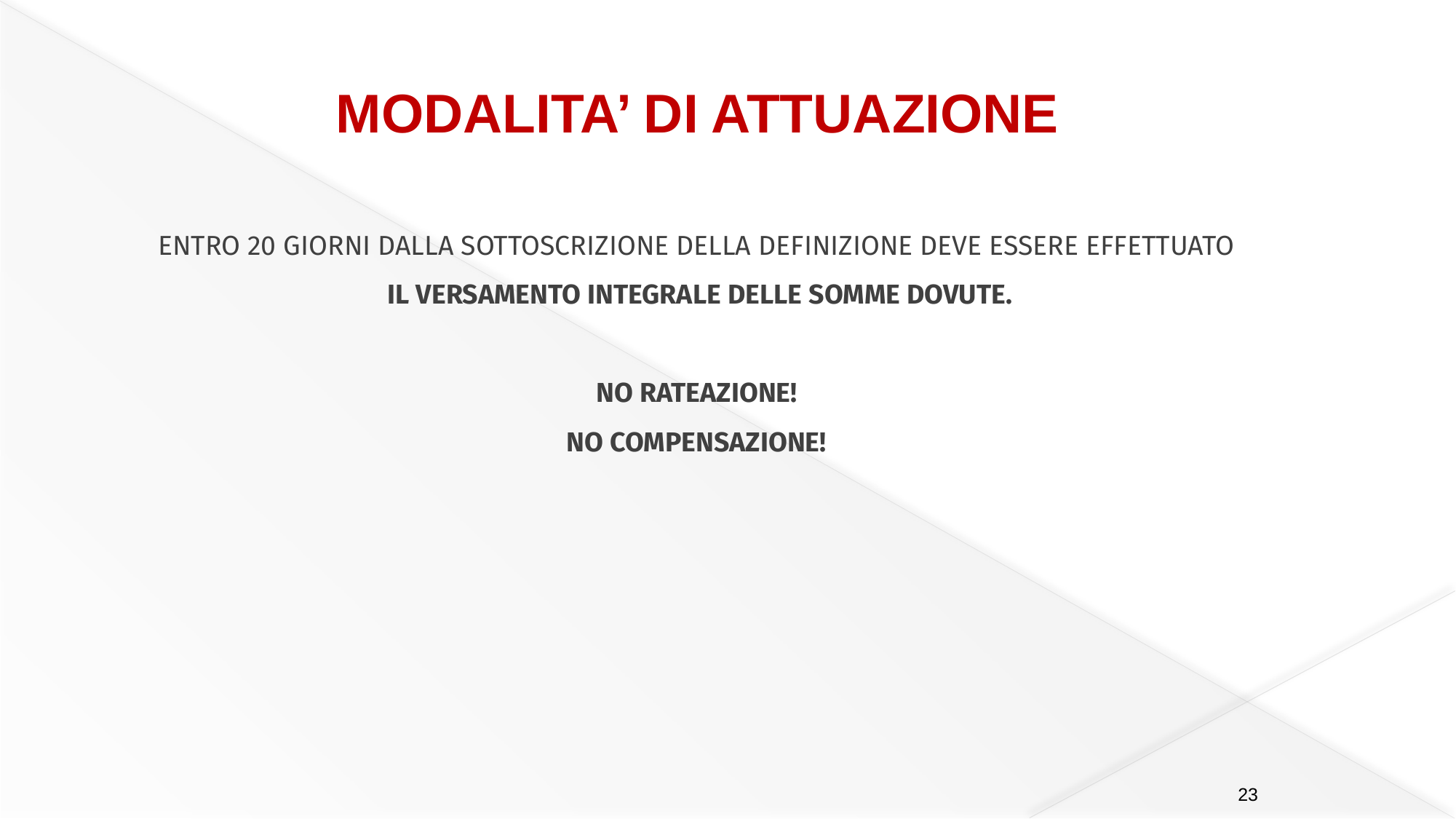

MODALITA’ DI ATTUAZIONE
ENTRO 20 GIORNI DALLA SOTTOSCRIZIONE DELLA DEFINIZIONE DEVE ESSERE EFFETTUATO
 IL VERSAMENTO INTEGRALE DELLE SOMME DOVUTE.

NO RATEAZIONE!
NO COMPENSAZIONE!

23